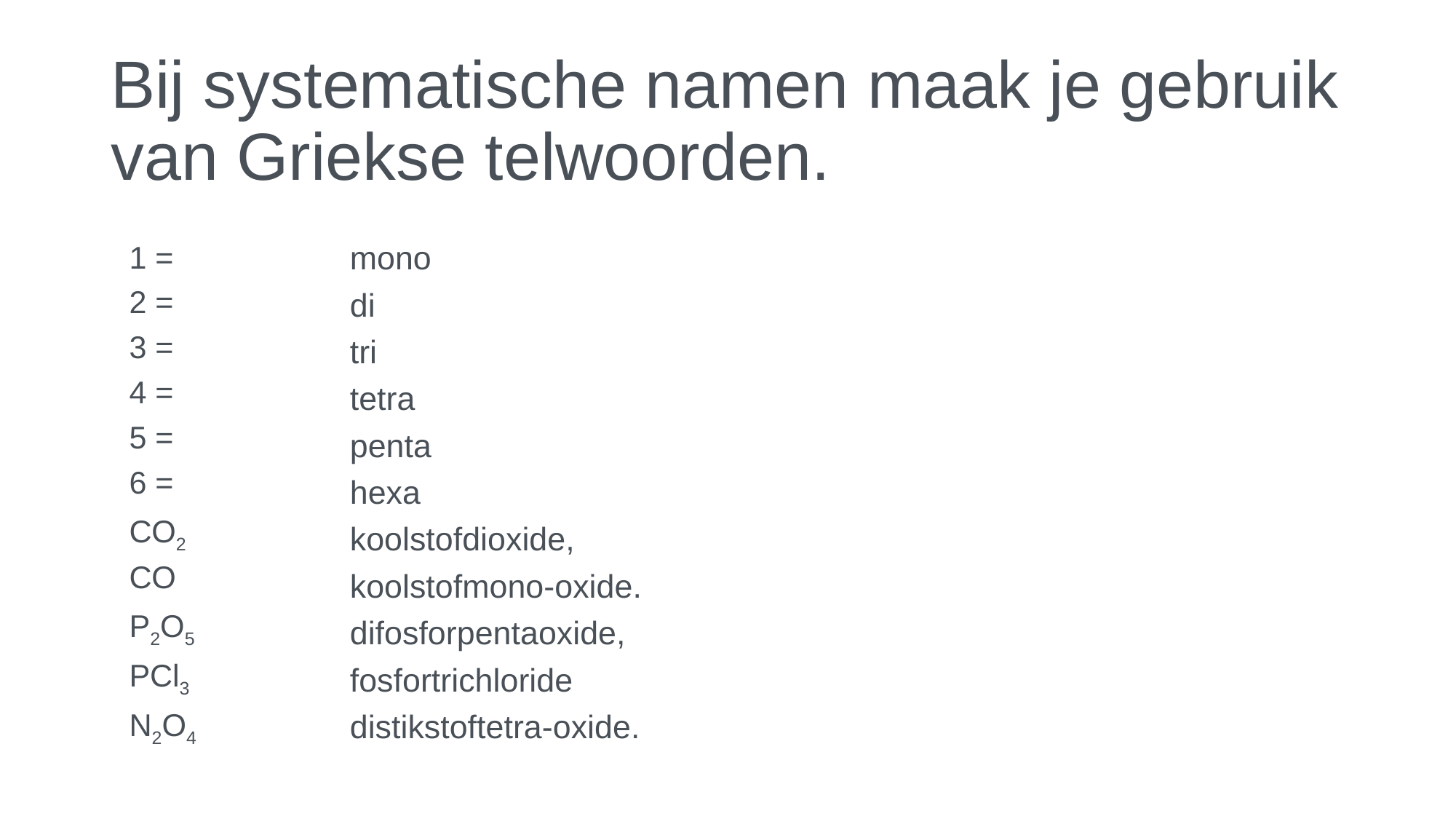

# Bij systematische namen maak je gebruik van Griekse telwoorden.
1 =
2 =
3 =
4 =
5 =
6 =
CO2
CO
P2O5
PCl3
N2O4

mono
di
tri
tetra
penta
hexa
koolstofdioxide,
koolstofmono-oxide.
difosforpentaoxide,
fosfortrichloride
distikstoftetra-oxide.